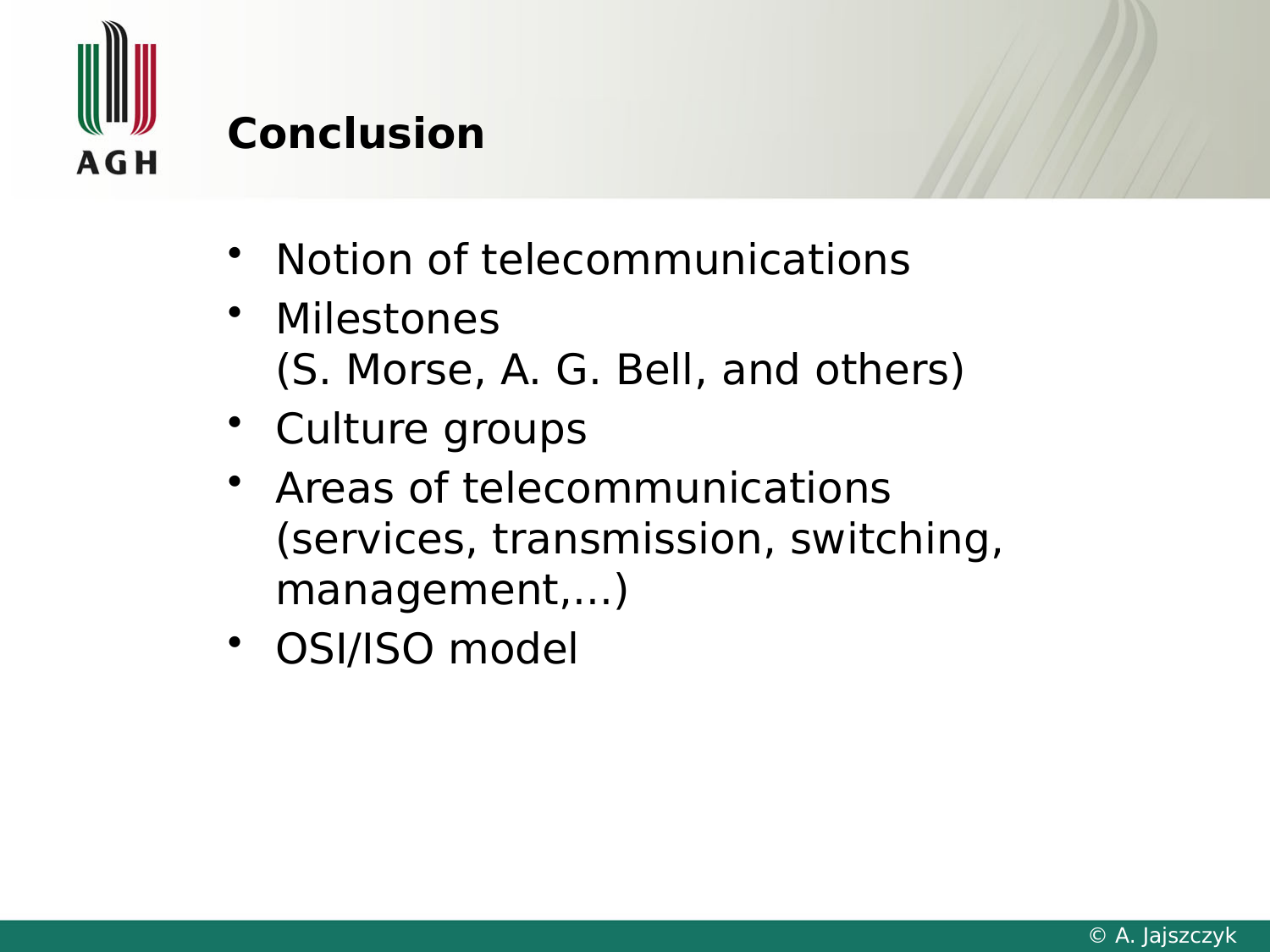

# Conclusion
Notion of telecommunications
Milestones
(S. Morse, A. G. Bell, and others)
Culture groups
Areas of telecommunications
(services, transmission, switching, management,...)
OSI/ISO model